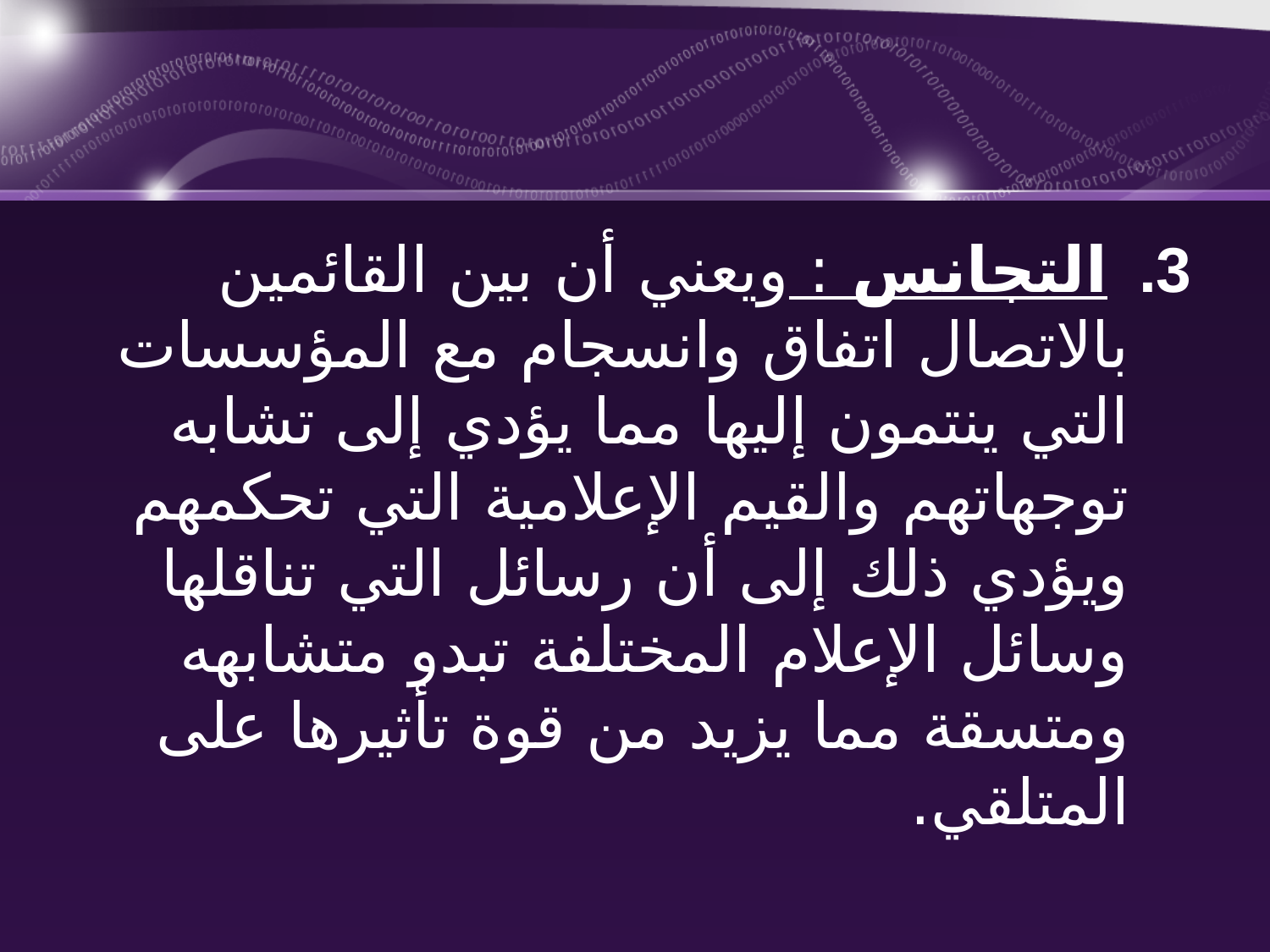

#
 التجانس : ويعني أن بين القائمين بالاتصال اتفاق وانسجام مع المؤسسات التي ينتمون إليها مما يؤدي إلى تشابه توجهاتهم والقيم الإعلامية التي تحكمهم ويؤدي ذلك إلى أن رسائل التي تناقلها وسائل الإعلام المختلفة تبدو متشابهه ومتسقة مما يزيد من قوة تأثيرها على المتلقي.